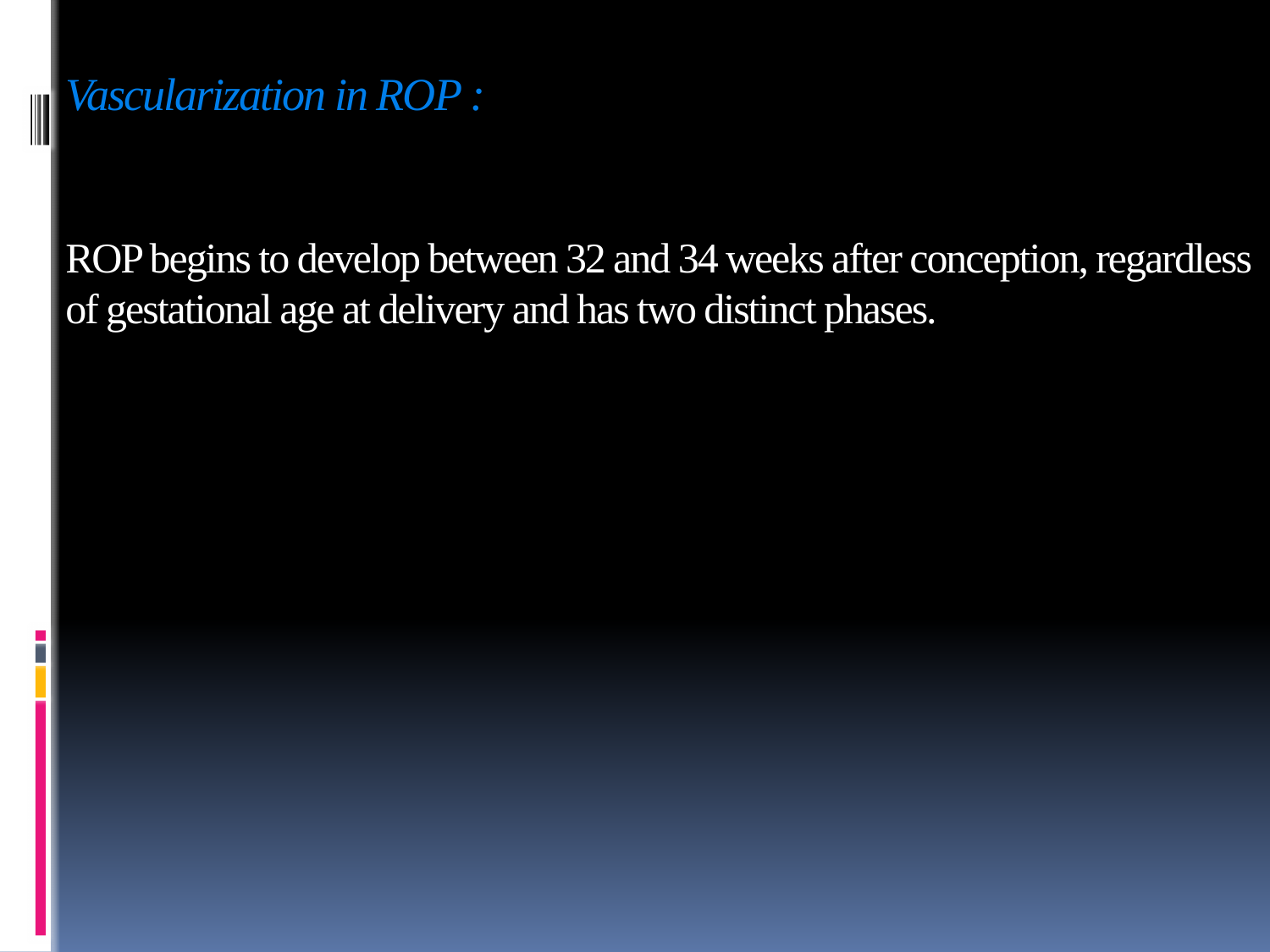

# Vascularization in ROP : ROP begins to develop between 32 and 34 weeks after conception, regardless of gestational age at delivery and has two distinct phases.